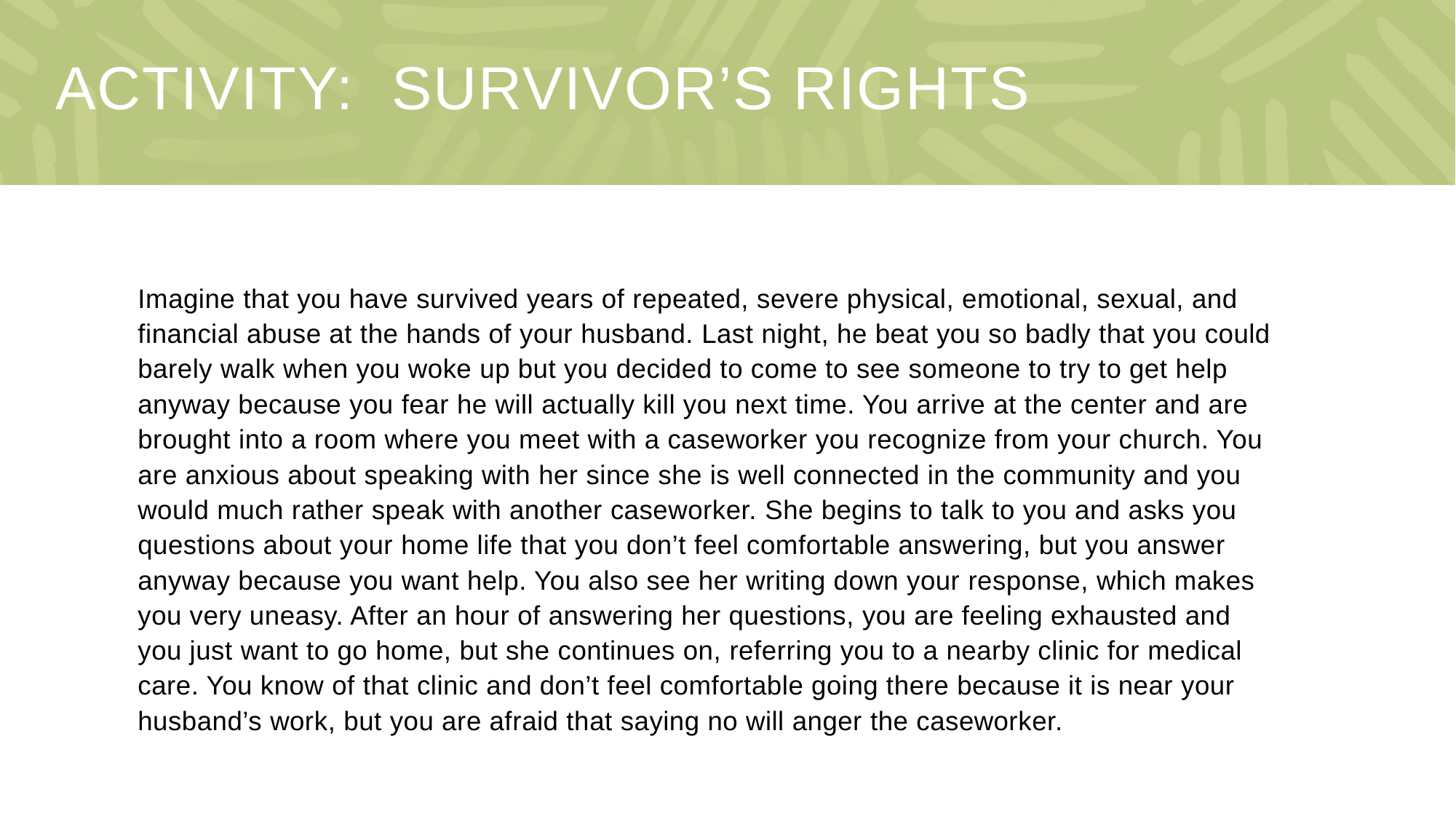

# Activity:  Survivor’s rights
Imagine that you have survived years of repeated, severe physical, emotional, sexual, and financial abuse at the hands of your husband. Last night, he beat you so badly that you could barely walk when you woke up but you decided to come to see someone to try to get help anyway because you fear he will actually kill you next time. You arrive at the center and are brought into a room where you meet with a caseworker you recognize from your church. You are anxious about speaking with her since she is well connected in the community and you would much rather speak with another caseworker. She begins to talk to you and asks you questions about your home life that you don’t feel comfortable answering, but you answer anyway because you want help. You also see her writing down your response, which makes you very uneasy. After an hour of answering her questions, you are feeling exhausted and you just want to go home, but she continues on, referring you to a nearby clinic for medical care. You know of that clinic and don’t feel comfortable going there because it is near your husband’s work, but you are afraid that saying no will anger the caseworker.